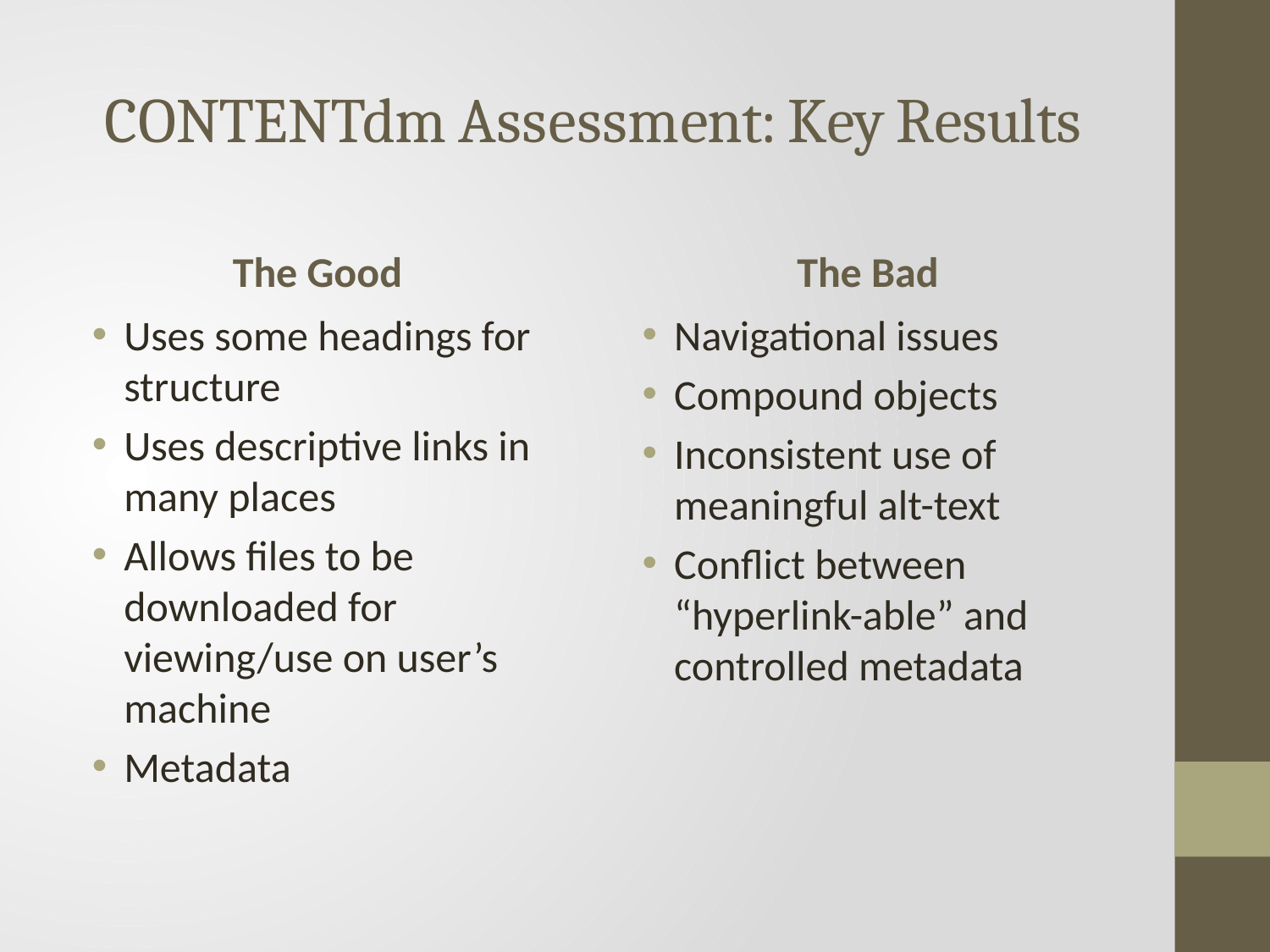

# CONTENTdm Assessment: Key Results
The Good
The Bad
Uses some headings for structure
Uses descriptive links in many places
Allows files to be downloaded for viewing/use on user’s machine
Metadata
Navigational issues
Compound objects
Inconsistent use of meaningful alt-text
Conflict between “hyperlink-able” and controlled metadata